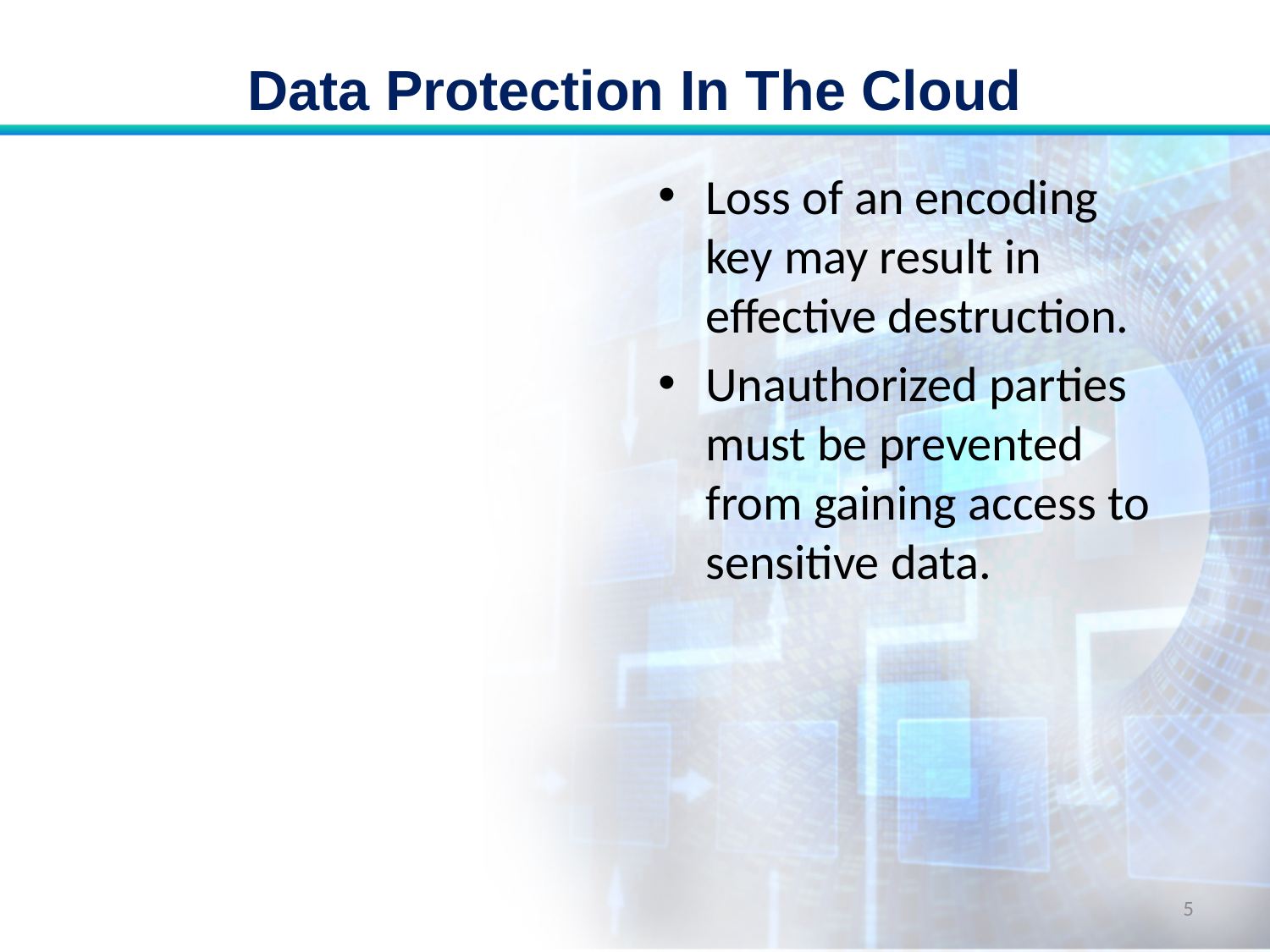

# Data Protection In The Cloud
Loss of an encoding key may result in effective destruction.
Unauthorized parties must be prevented from gaining access to sensitive data.
5